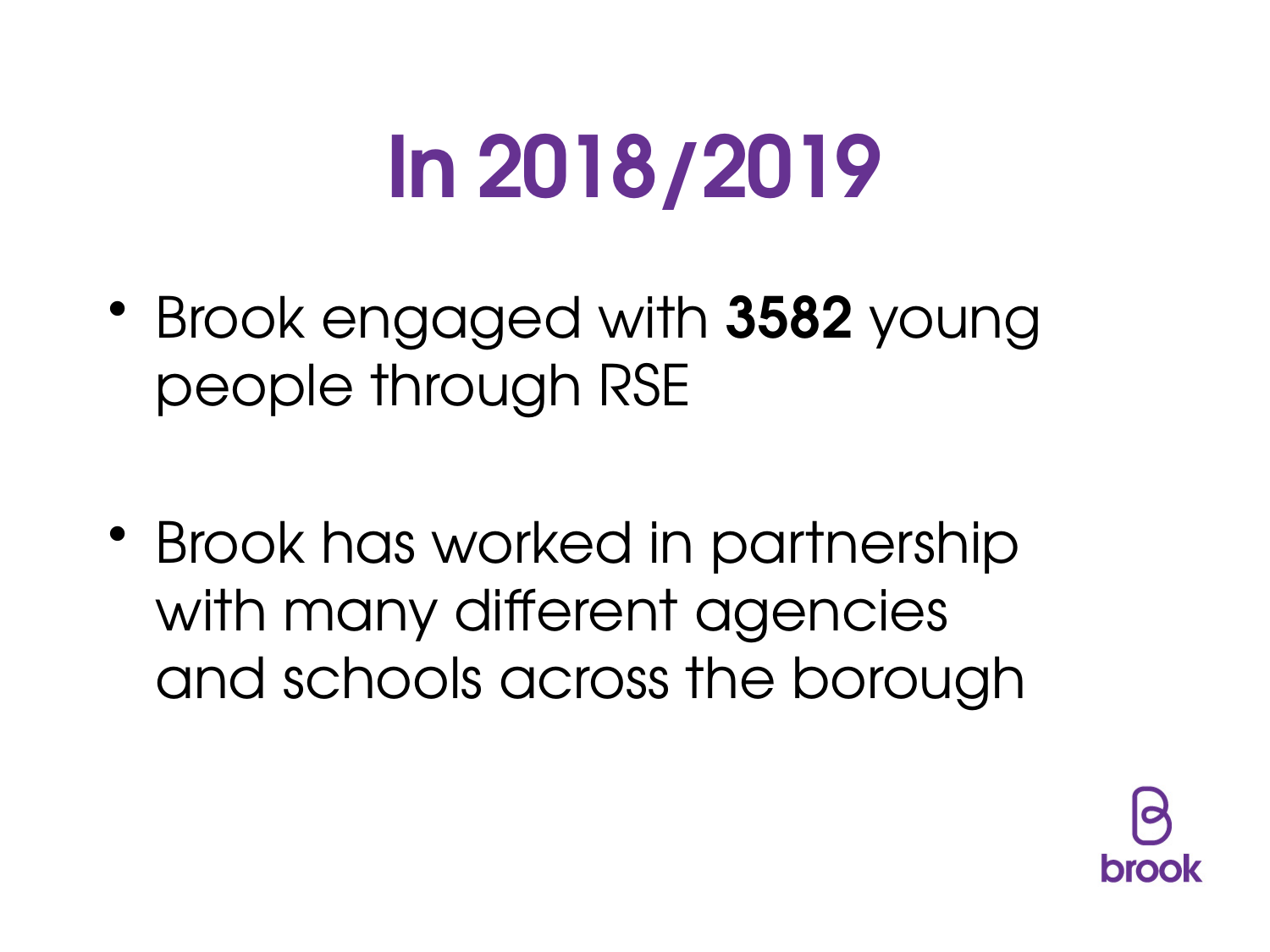

# In 2018/2019
Brook engaged with 3582 young people through RSE

Brook has worked in partnership with many different agencies and schools across the borough